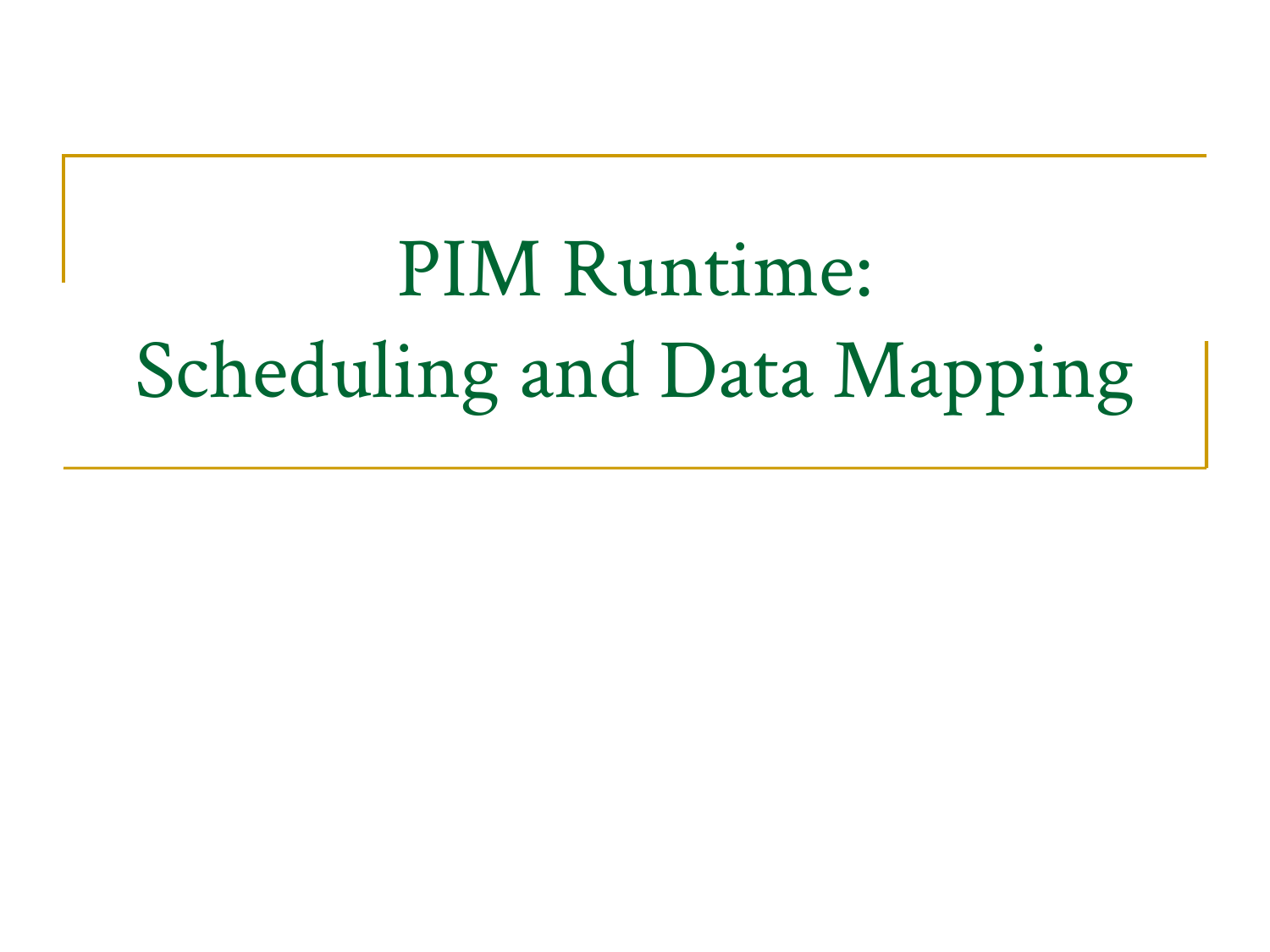

# PIM Runtime: Scheduling and Data Mapping